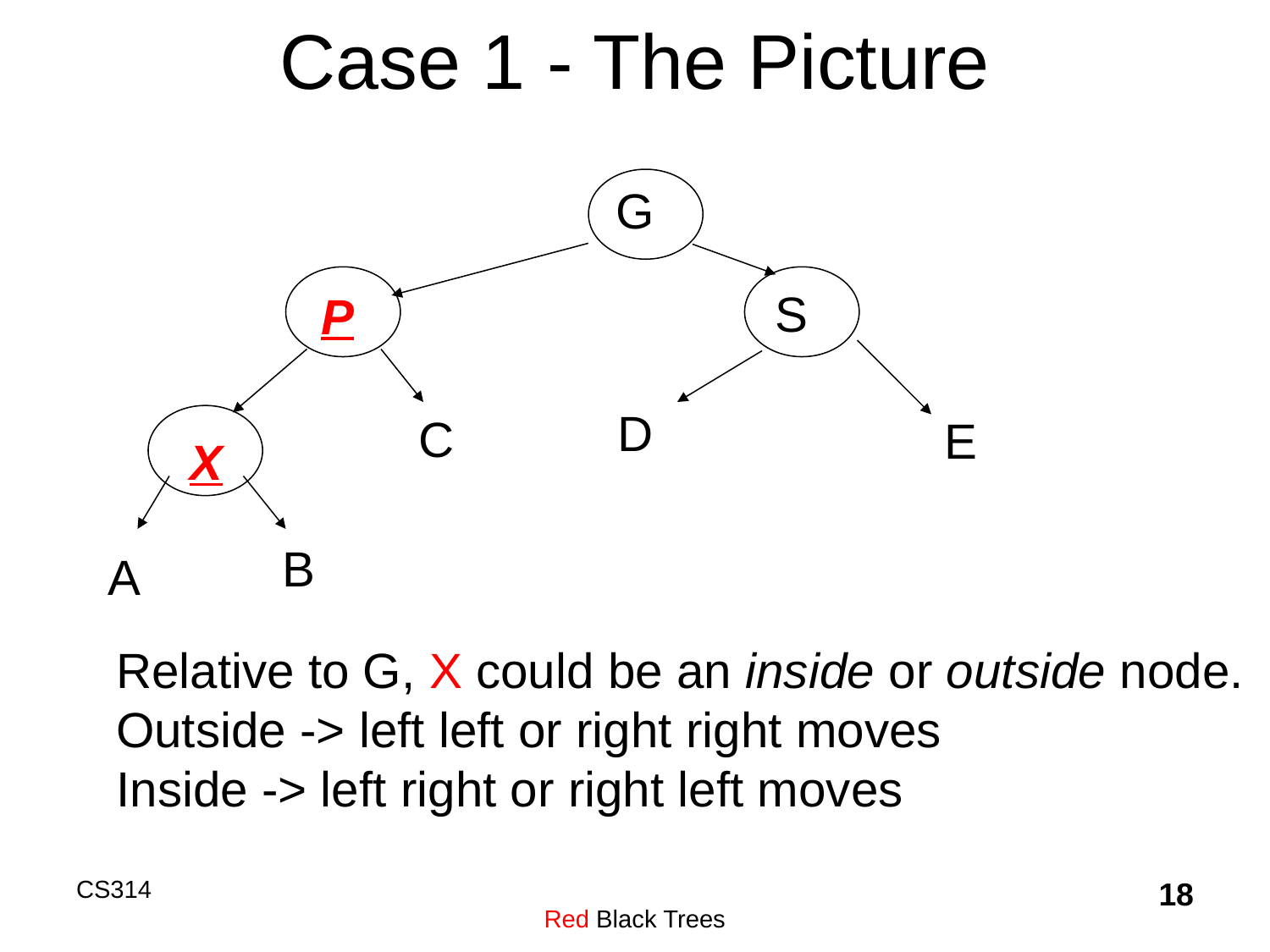

# Case 1 - The Picture

G

S
P

D
C
E

X

B
A
Relative to G, X could be an inside or outside node.
Outside -> left left or right right moves
Inside -> left right or right left moves
CS314

Red Black Trees
18